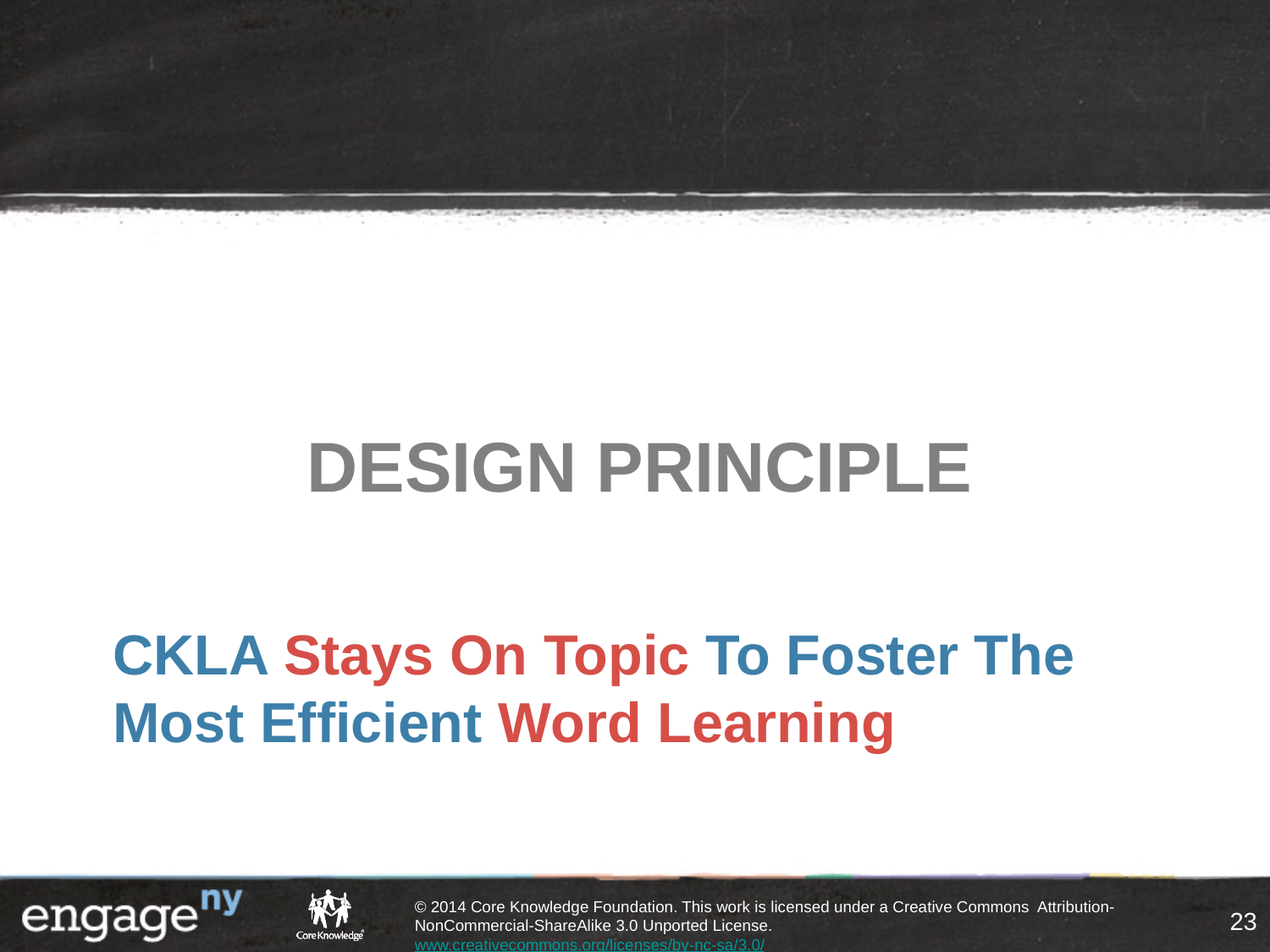

DESIGN PRINCIPLE

# CKLA Stays On Topic To Foster The Most Efficient Word Learning
23